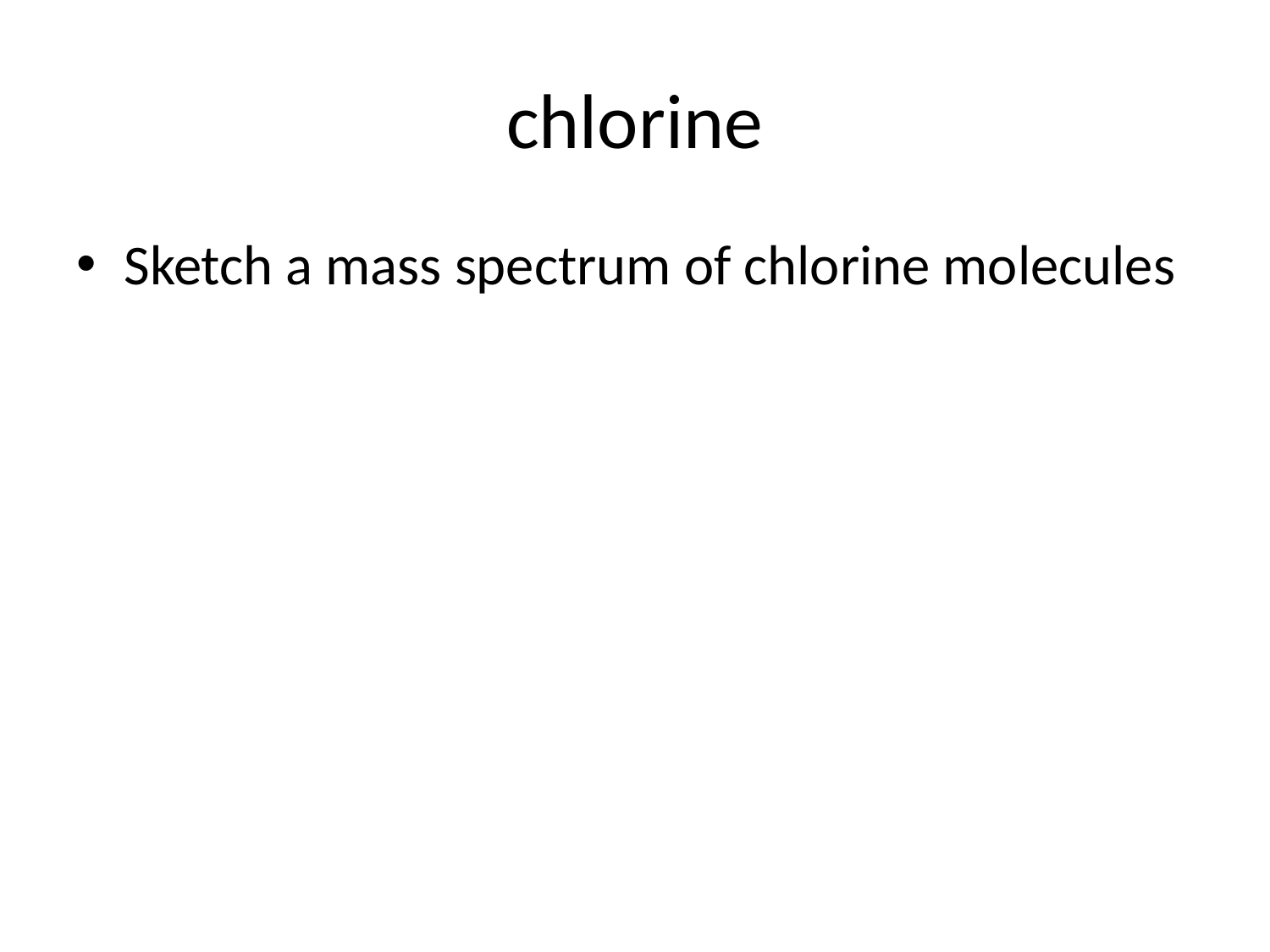

# chlorine
Sketch a mass spectrum of chlorine molecules